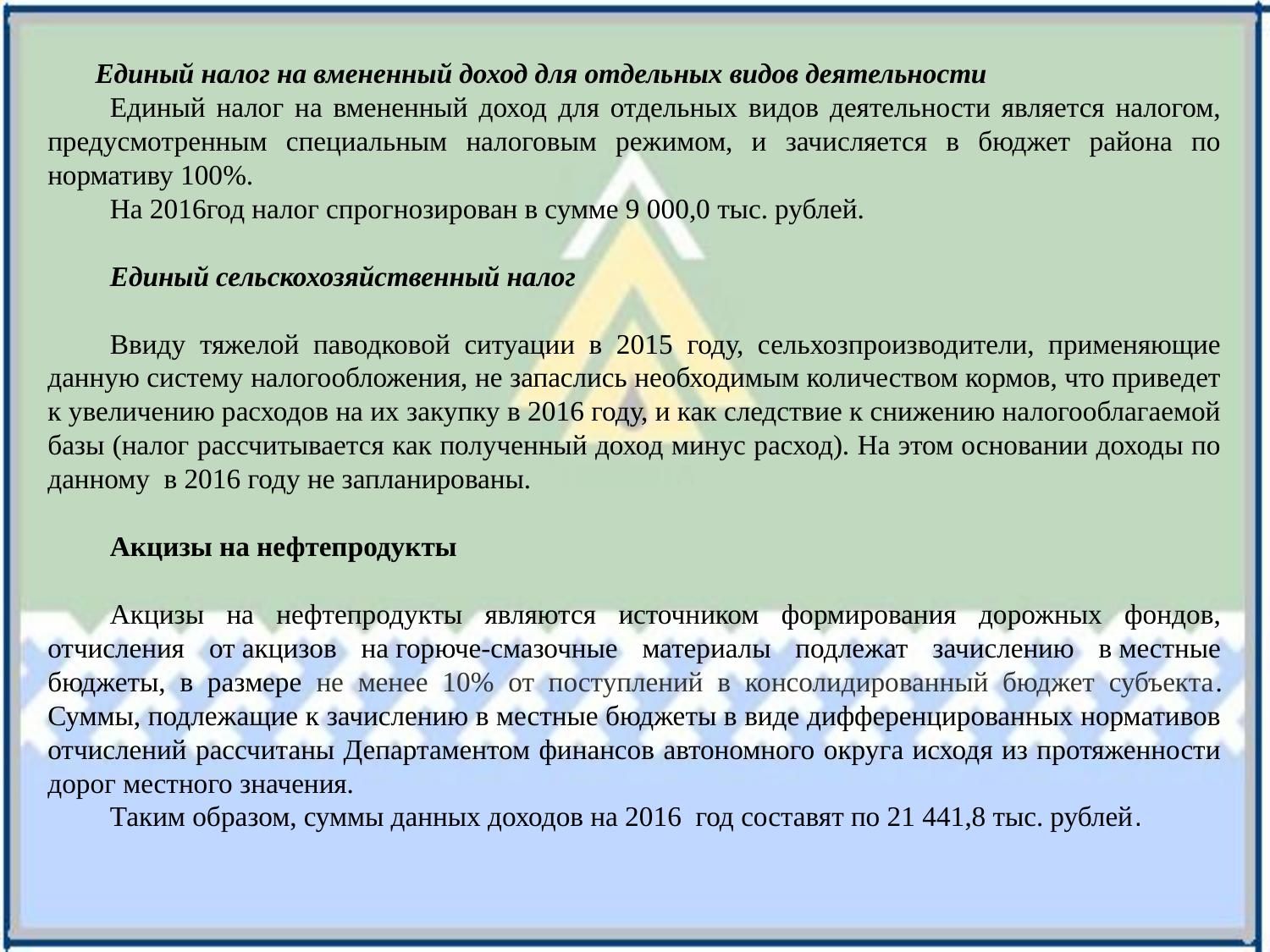

Единый налог на вмененный доход для отдельных видов деятельности
Единый налог на вмененный доход для отдельных видов деятельности является налогом, предусмотренным специальным налоговым режимом, и зачисляется в бюджет района по нормативу 100%.
На 2016год налог спрогнозирован в сумме 9 000,0 тыс. рублей.

Единый сельскохозяйственный налог

Ввиду тяжелой паводковой ситуации в 2015 году, сельхозпроизводители, применяющие данную систему налогообложения, не запаслись необходимым количеством кормов, что приведет к увеличению расходов на их закупку в 2016 году, и как следствие к снижению налогооблагаемой базы (налог рассчитывается как полученный доход минус расход). На этом основании доходы по данному  в 2016 году не запланированы.

Акцизы на нефтепродукты

Акцизы на нефтепродукты являются источником формирования дорожных фондов, отчисления от акцизов на горюче-смазочные материалы подлежат зачислению в местные бюджеты, в размере не менее 10% от поступлений в консолидированный бюджет субъекта. Суммы, подлежащие к зачислению в местные бюджеты в виде дифференцированных нормативов отчислений рассчитаны Департаментом финансов автономного округа исходя из протяженности дорог местного значения.
Таким образом, суммы данных доходов на 2016  год составят по 21 441,8 тыс. рублей.